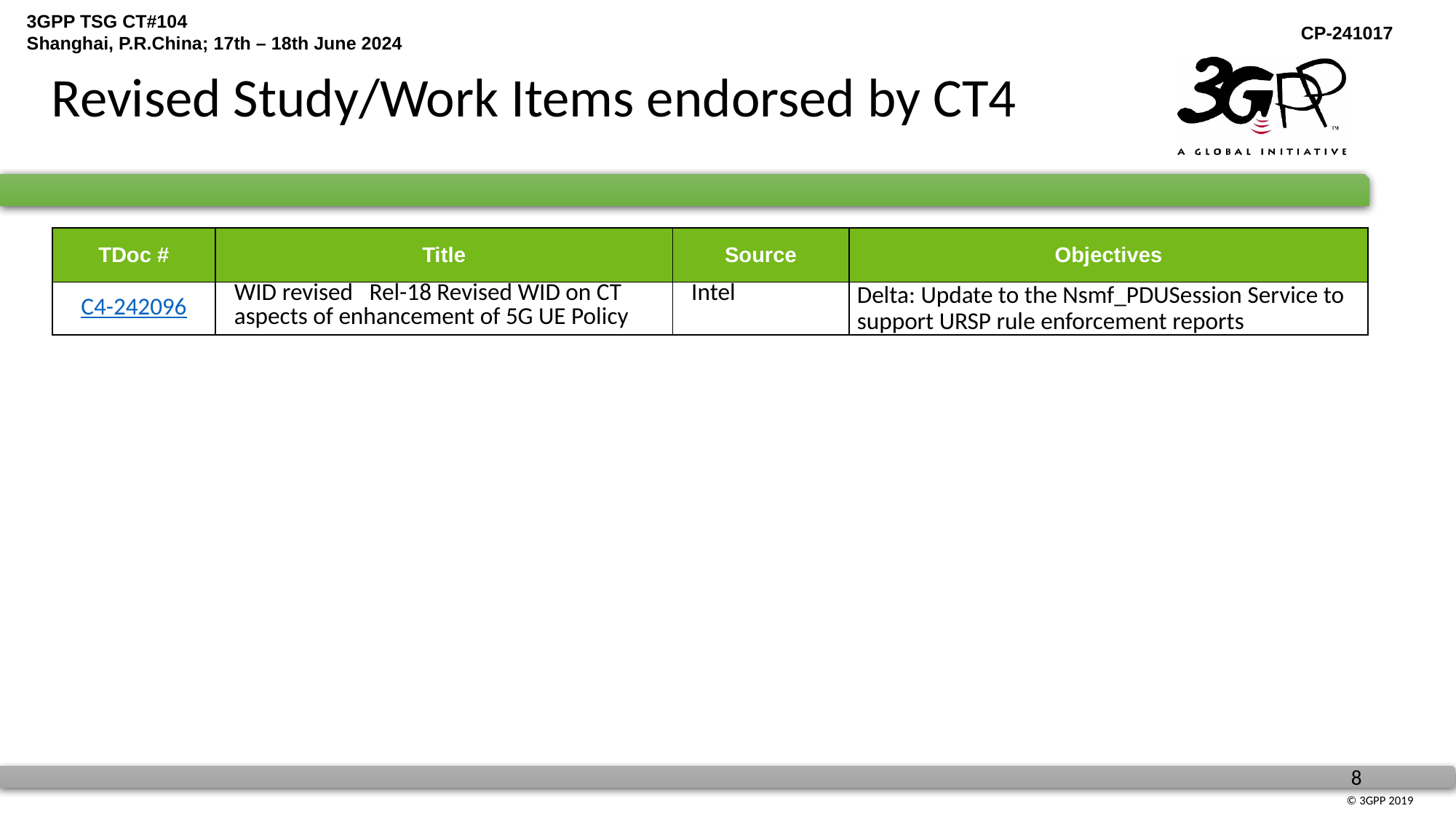

# Revised Study/Work Items endorsed by CT4
| TDoc # | Title | Source | Objectives |
| --- | --- | --- | --- |
| C4-242096 | WID revised Rel-18 Revised WID on CT aspects of enhancement of 5G UE Policy | Intel | Delta: Update to the Nsmf\_PDUSession Service to support URSP rule enforcement reports |